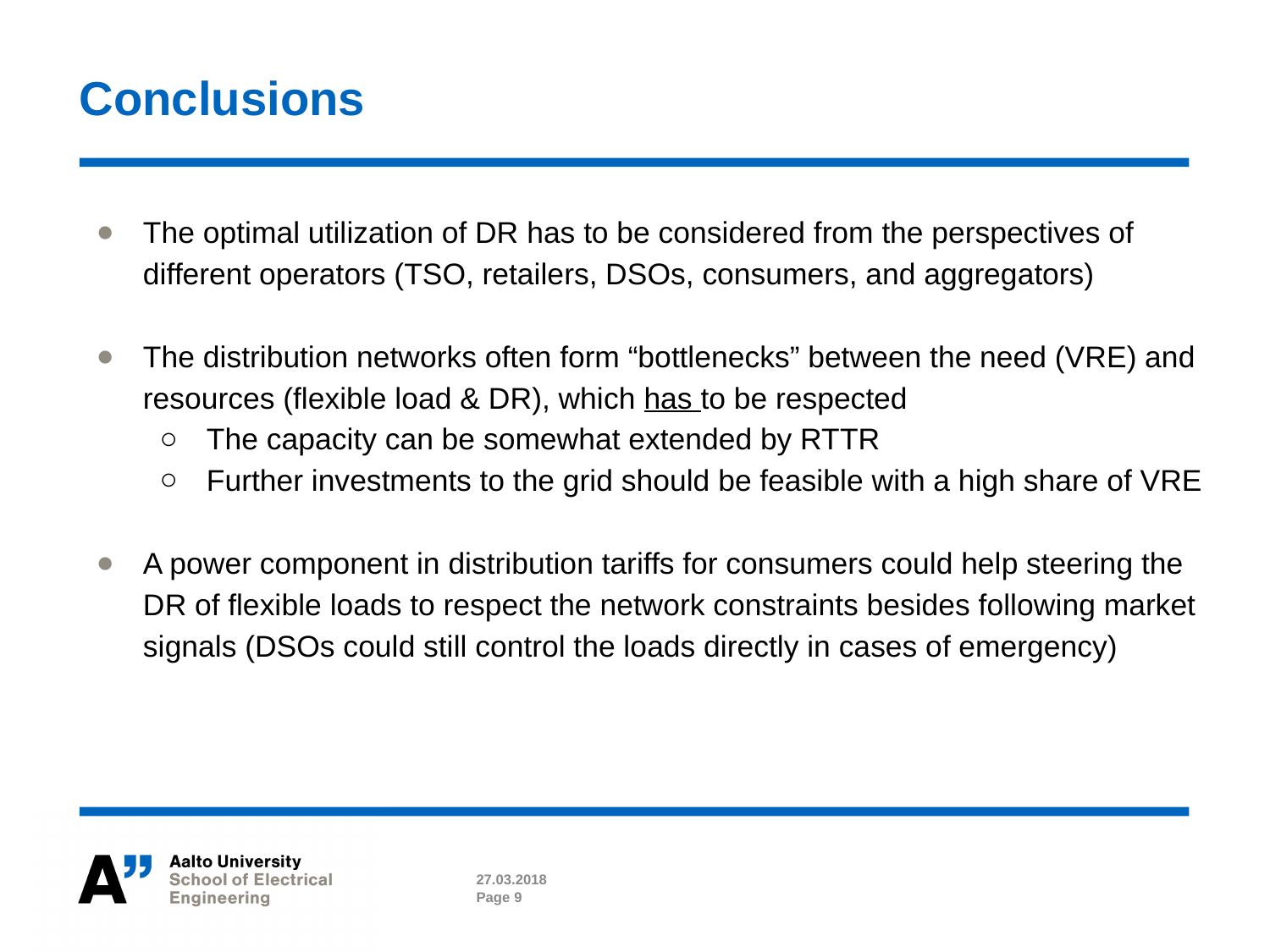

# Conclusions
The optimal utilization of DR has to be considered from the perspectives of different operators (TSO, retailers, DSOs, consumers, and aggregators)

The distribution networks often form “bottlenecks” between the need (VRE) and resources (flexible load & DR), which has to be respected
The capacity can be somewhat extended by RTTR
Further investments to the grid should be feasible with a high share of VRE

A power component in distribution tariffs for consumers could help steering the DR of flexible loads to respect the network constraints besides following market signals (DSOs could still control the loads directly in cases of emergency)

27.03.2018
Page 9